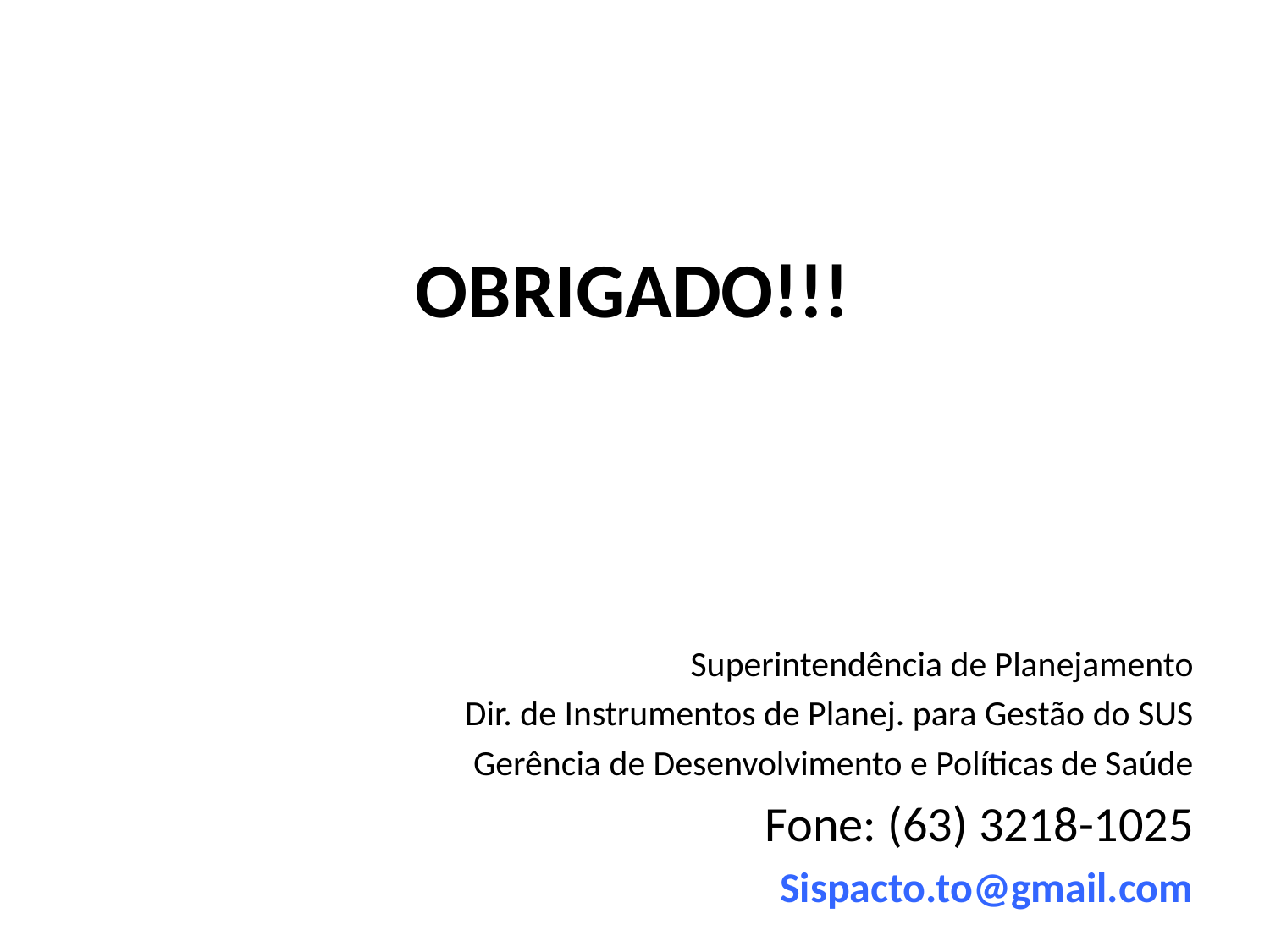

# OBRIGADO!!!
Superintendência de Planejamento
Dir. de Instrumentos de Planej. para Gestão do SUS
Gerência de Desenvolvimento e Políticas de Saúde
Fone: (63) 3218-1025
Sispacto.to@gmail.com